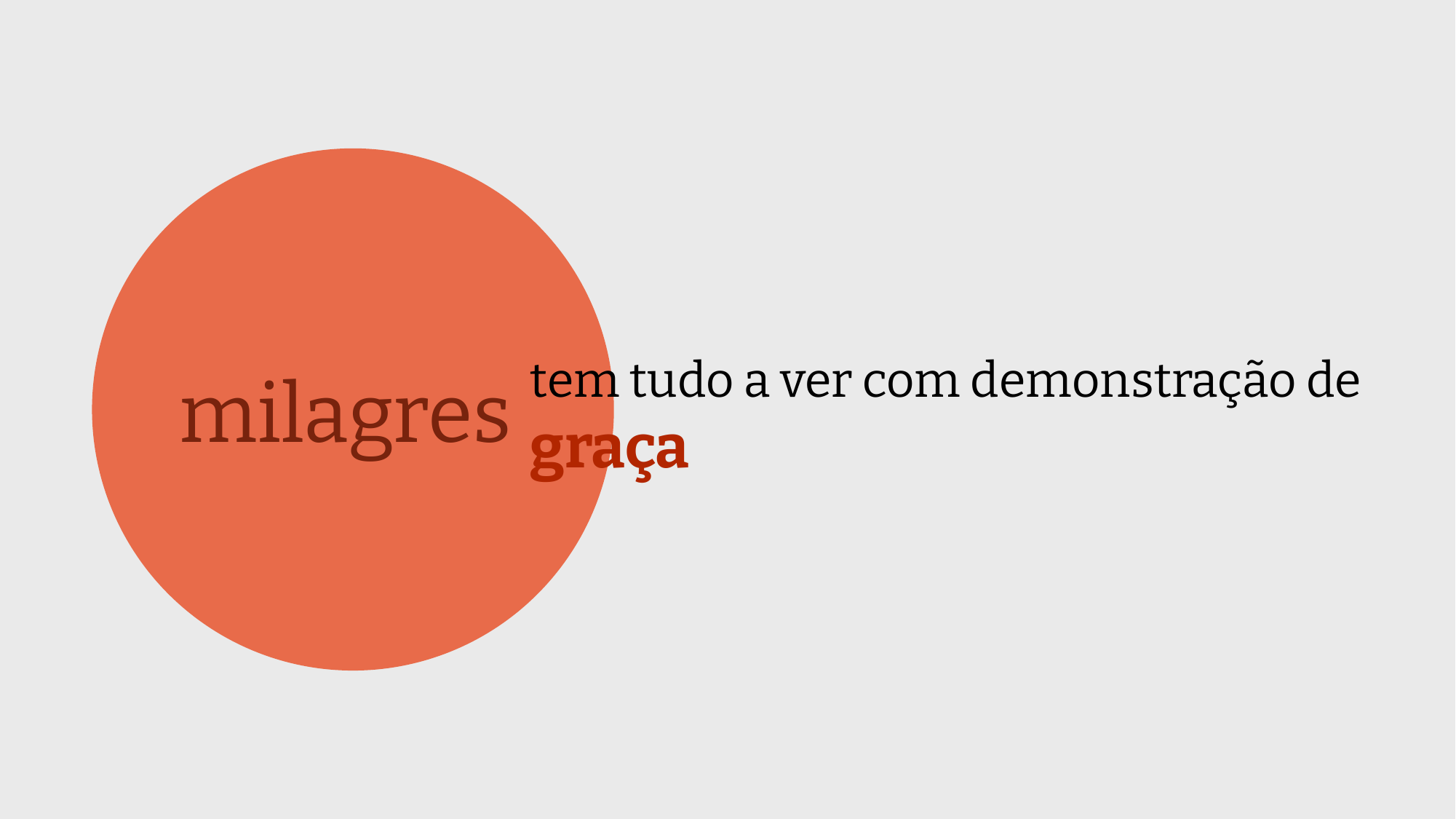

milagres
tem tudo a ver com demonstração de graça